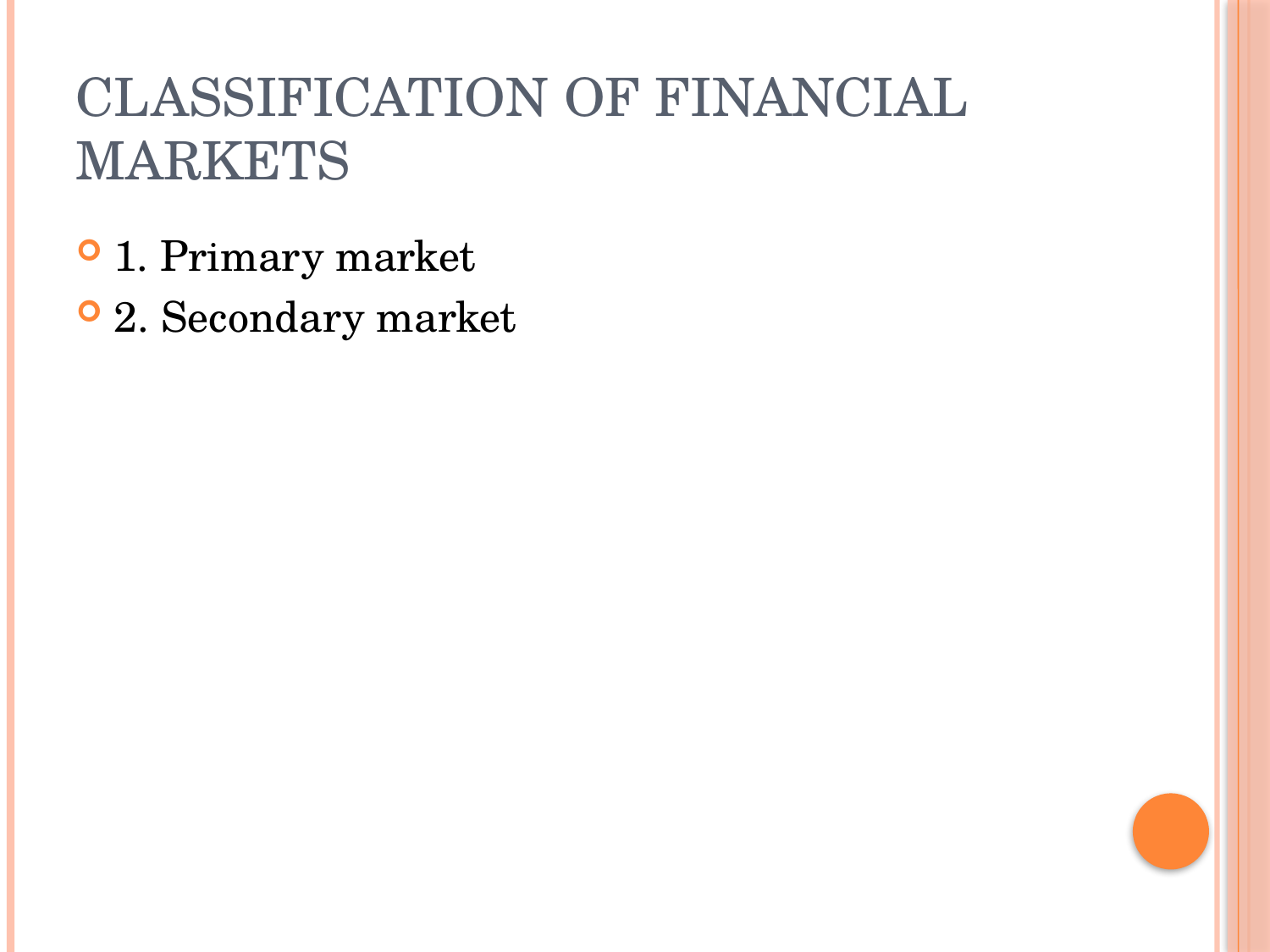

# Classification of financial markets
1. Primary market
2. Secondary market